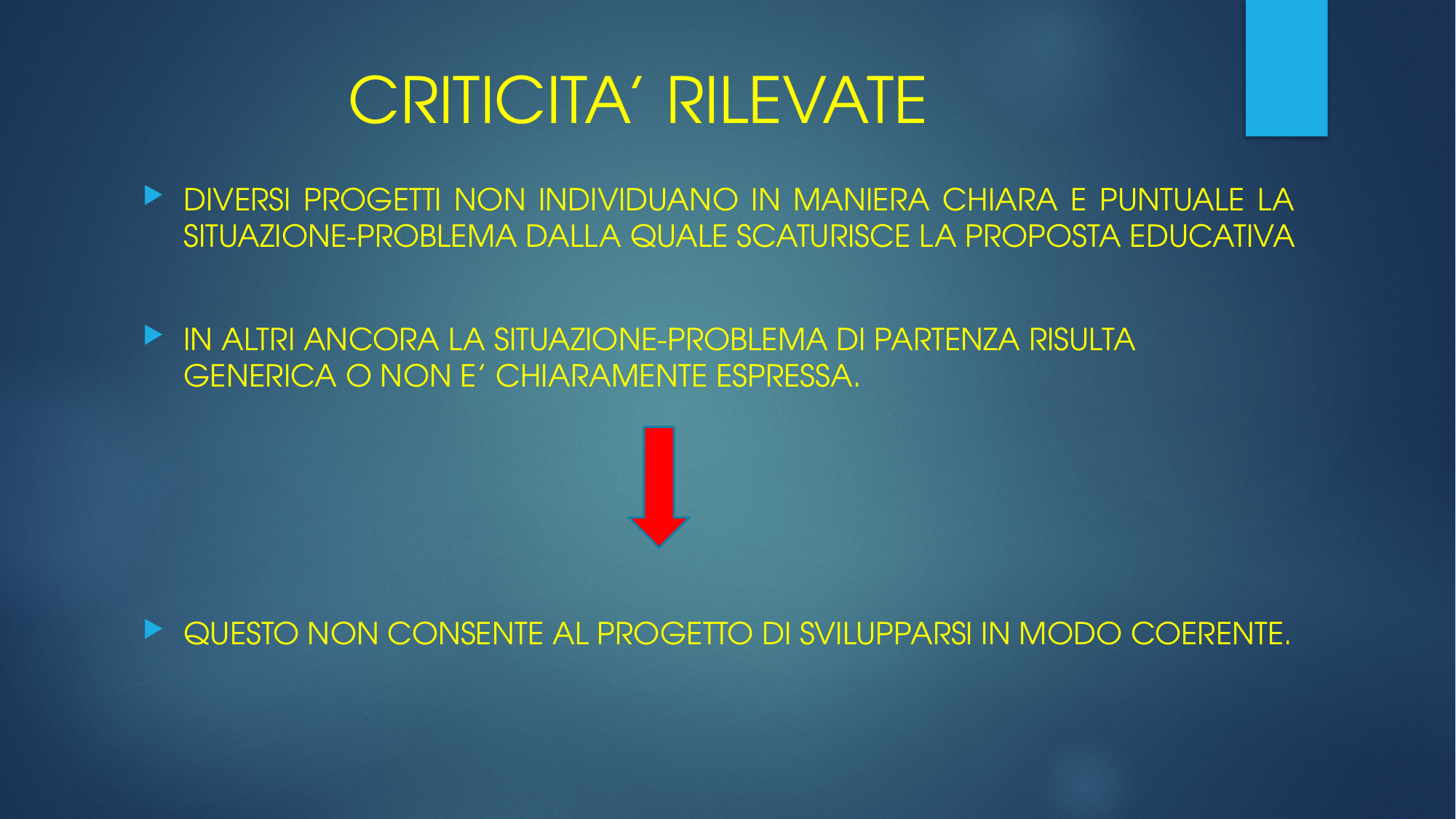

# CRITICITA’ RILEVATE
DIVERSI PROGETTI NON INDIVIDUANO IN MANIERA CHIARA E PUNTUALE LA SITUAZIONE-PROBLEMA DALLA QUALE SCATURISCE LA PROPOSTA EDUCATIVA

IN ALTRI ANCORA LA SITUAZIONE-PROBLEMA DI PARTENZA RISULTA GENERICA O NON E’ CHIARAMENTE ESPRESSA.

QUESTO NON CONSENTE AL PROGETTO DI SVILUPPARSI IN MODO COERENTE.